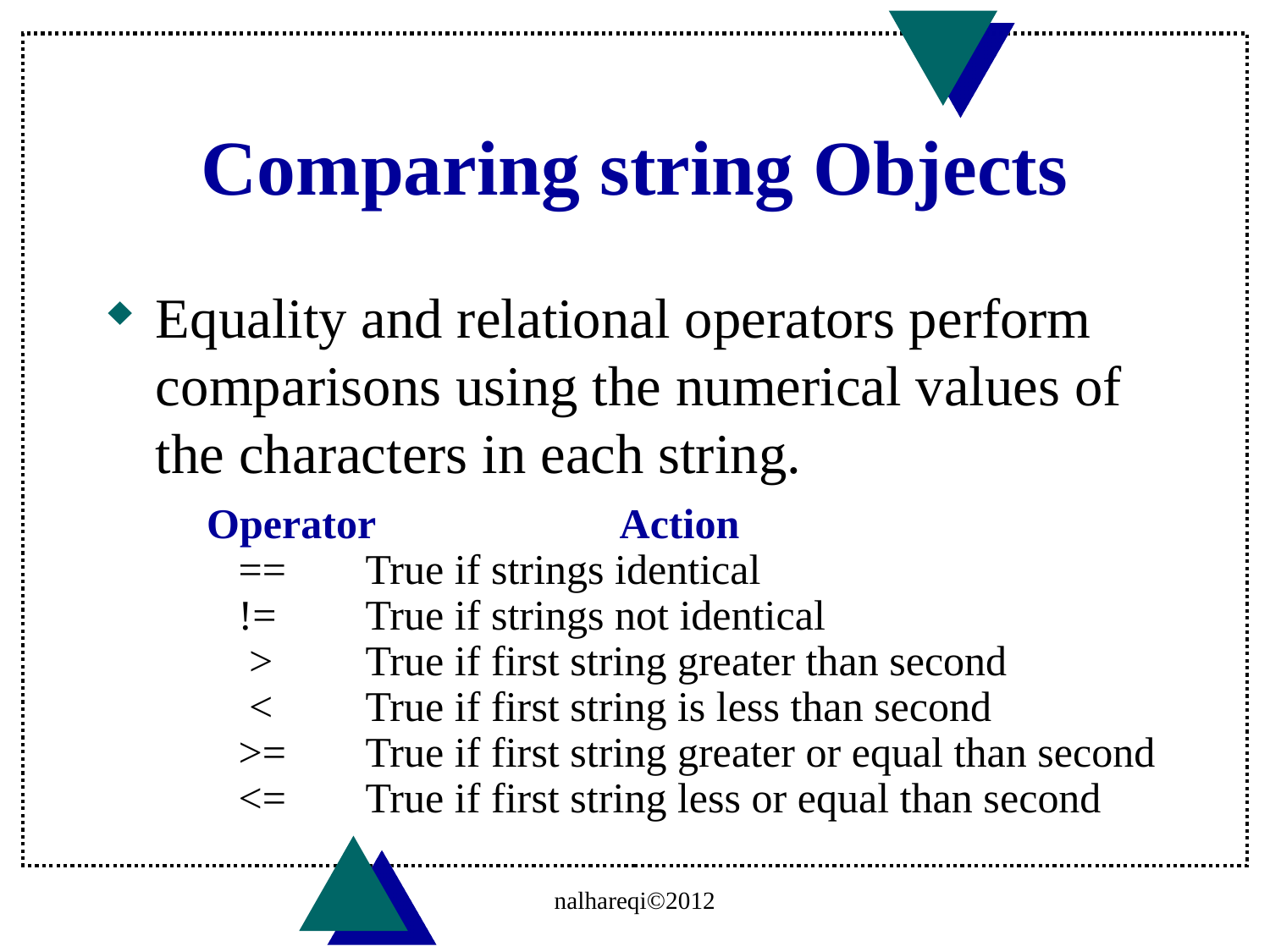

# Comparing string Objects
Equality and relational operators perform comparisons using the numerical values of the characters in each string.

         Operator		Action
	==	True if strings identical
	!=	True if strings not identical
	 >	True if first string greater than second
	 <	True if first string is less than second
	>=	True if first string greater or equal than second
	<=	True if first string less or equal than second
nalhareqi©2012